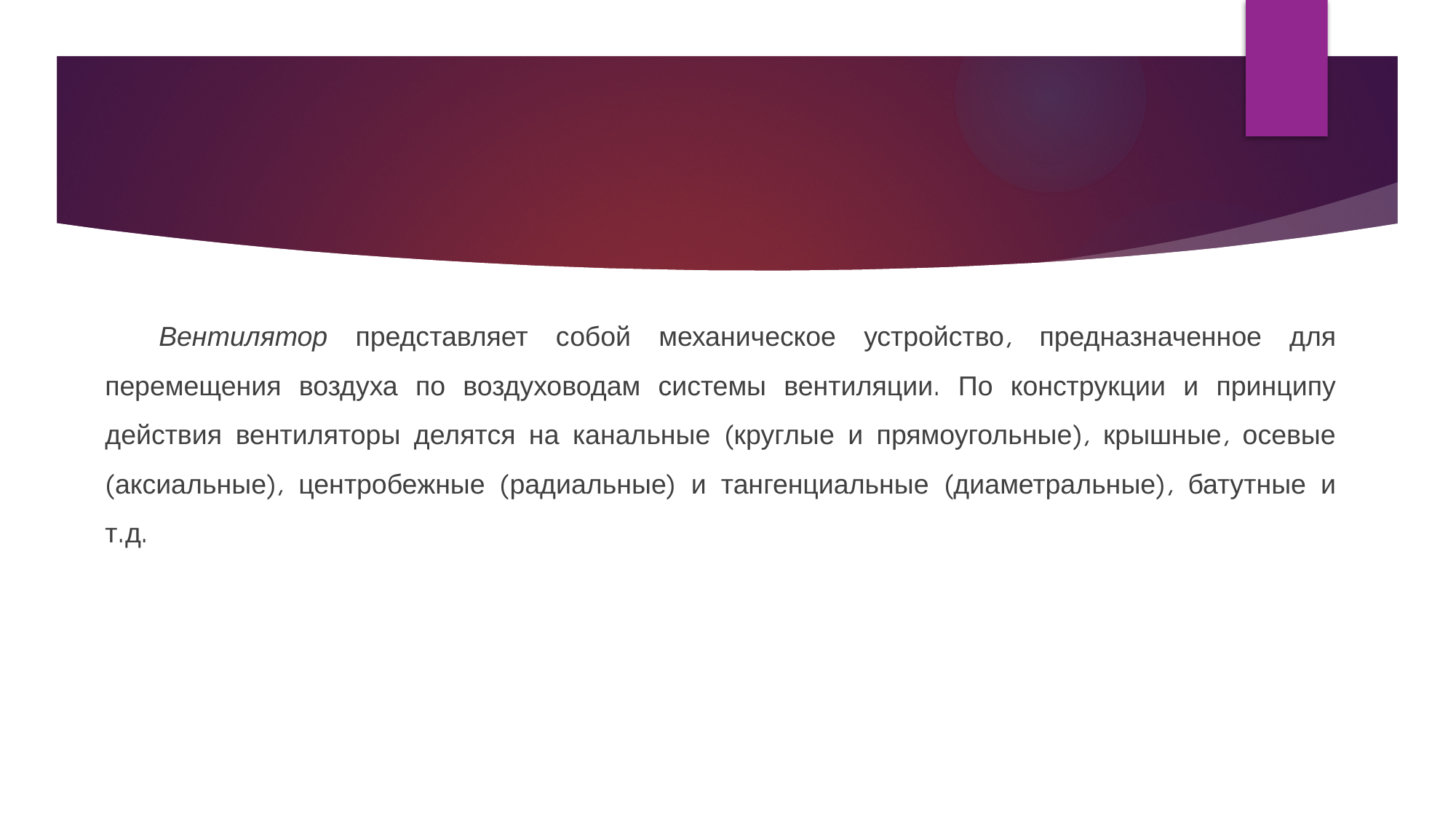

#
Вентилятор представляет собой механическое устройство, предназначенное для перемещения воздуха по воздуховодам системы вентиляции. По конструкции и принципу действия вентиляторы делятся на канальные (круглые и прямоугольные), крышные, осевые (аксиальные), центробежные (радиальные) и тангенциальные (диаметральные), батутные и т.д.